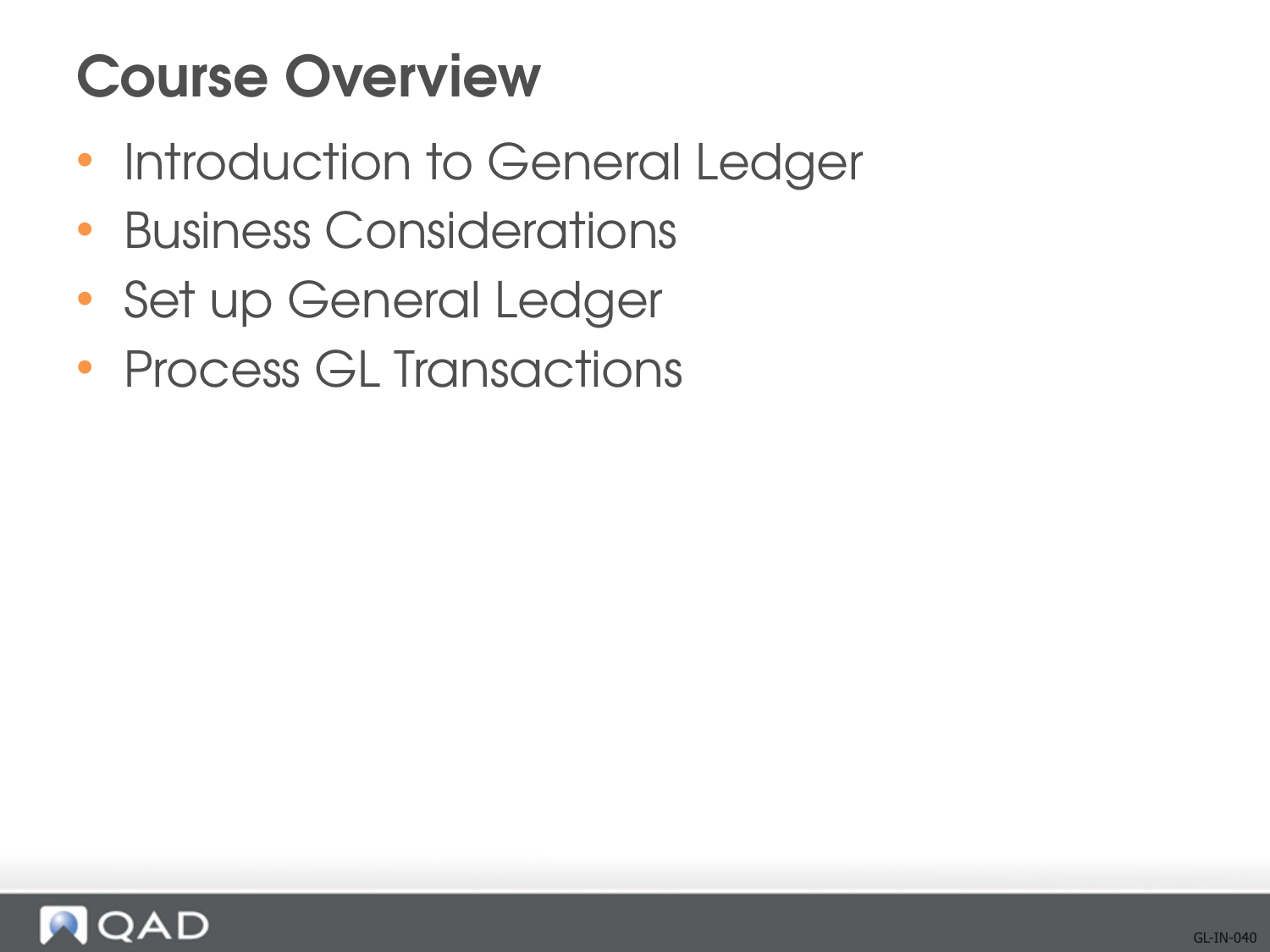

# Course Overview
Introduction to General Ledger
Business Considerations
Set up General Ledger
Process GL Transactions
GL-IN-040